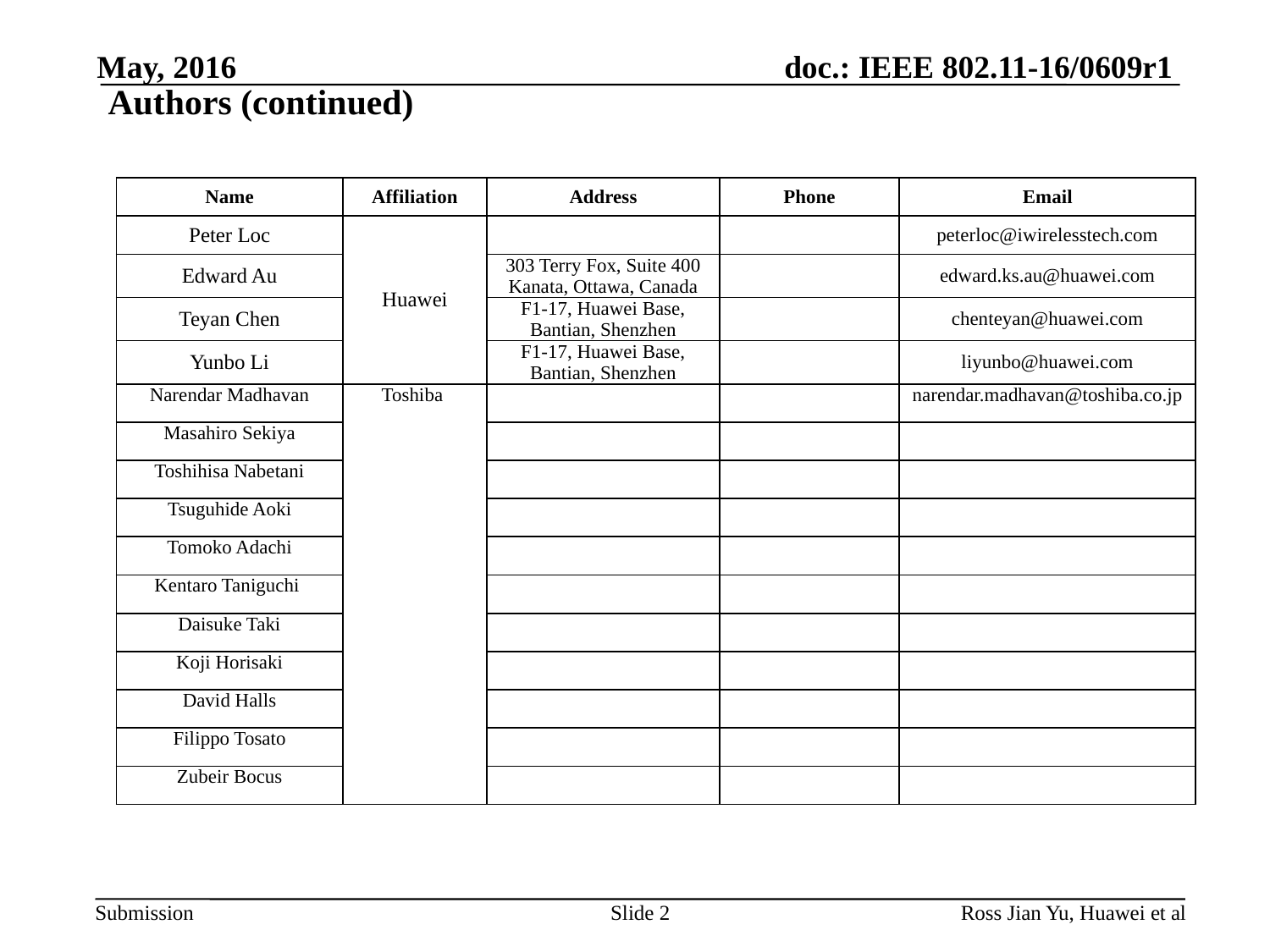

May, 2016
Authors (continued)
| Name | Affiliation | Address | Phone | Email |
| --- | --- | --- | --- | --- |
| Peter Loc | Huawei |  |  | peterloc@iwirelesstech.com |
| Edward Au |  | 303 Terry Fox, Suite 400 Kanata, Ottawa, Canada |  | edward.ks.au@huawei.com |
| Teyan Chen |  | F1-17, Huawei Base, Bantian, Shenzhen |  | chenteyan@huawei.com |
| Yunbo Li |  | F1-17, Huawei Base, Bantian, Shenzhen |  | liyunbo@huawei.com |
| Narendar Madhavan | Toshiba |  |  | narendar.madhavan@toshiba.co.jp |
| Masahiro Sekiya |  |  |  |  |
| Toshihisa Nabetani |  |  |  |  |
| Tsuguhide Aoki |  |  |  |  |
| Tomoko Adachi |  |  |  |  |
| Kentaro Taniguchi |  |  |  |  |
| Daisuke Taki |  |  |  |  |
| Koji Horisaki |  |  |  |  |
| David Halls |  |  |  |  |
| Filippo Tosato |  |  |  |  |
| Zubeir Bocus |  |  |  |  |
Slide 2
Ross Jian Yu, Huawei et al